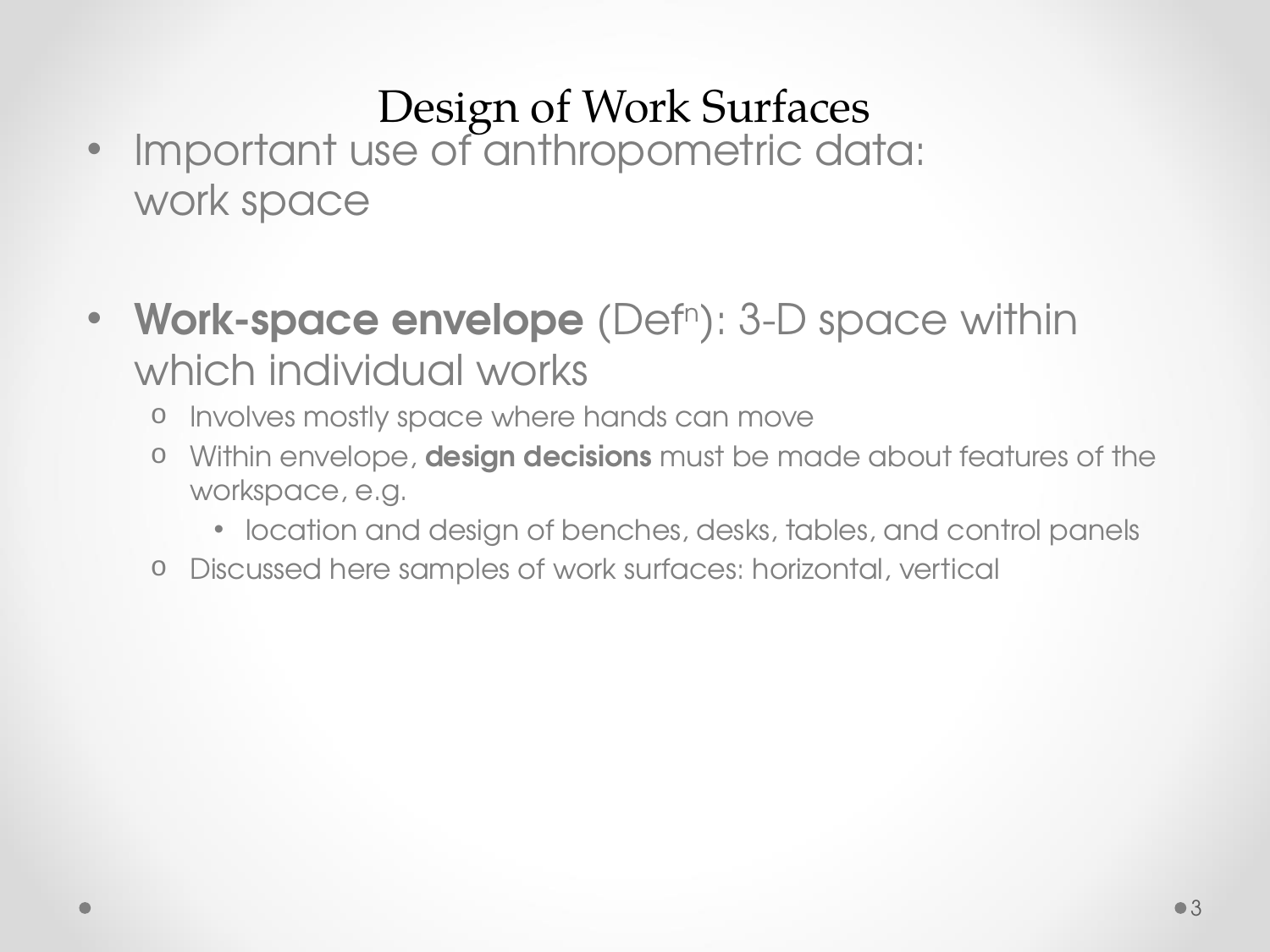

# Design of Work Surfaces

Important use of anthropometric data:
work space

Work-space envelope (Defn): 3-D space within which individual works
Involves mostly space where hands can move
Within envelope, design decisions must be made about features of the workspace, e.g.
location and design of benches, desks, tables, and control panels
Discussed here samples of work surfaces: horizontal, vertical
3